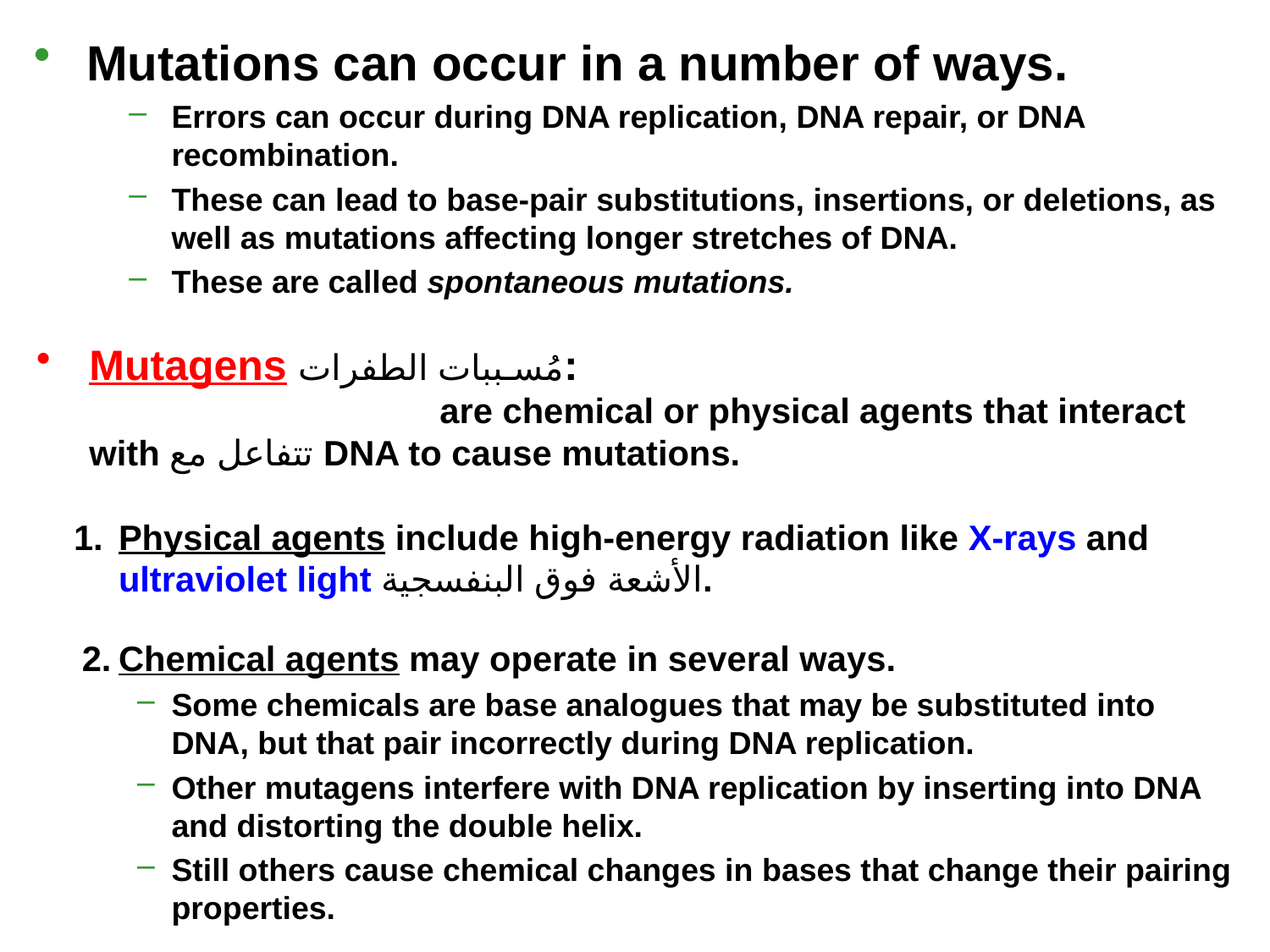

Mutations can occur in a number of ways.
Errors can occur during DNA replication, DNA repair, or DNA recombination.
These can lead to base-pair substitutions, insertions, or deletions, as well as mutations affecting longer stretches of DNA.
These are called spontaneous mutations.

Mutagens مُسـببات الطفرات:                                                                                                        are chemical or physical agents that interact with تتفاعل مع DNA to cause mutations.

Physical agents include high-energy radiation like X-rays and ultraviolet light الأشعة فوق البنفسجية.

Chemical agents may operate in several ways.
Some chemicals are base analogues that may be substituted into DNA, but that pair incorrectly during DNA replication.
Other mutagens interfere with DNA replication by inserting into DNA and distorting the double helix.
Still others cause chemical changes in bases that change their pairing properties.